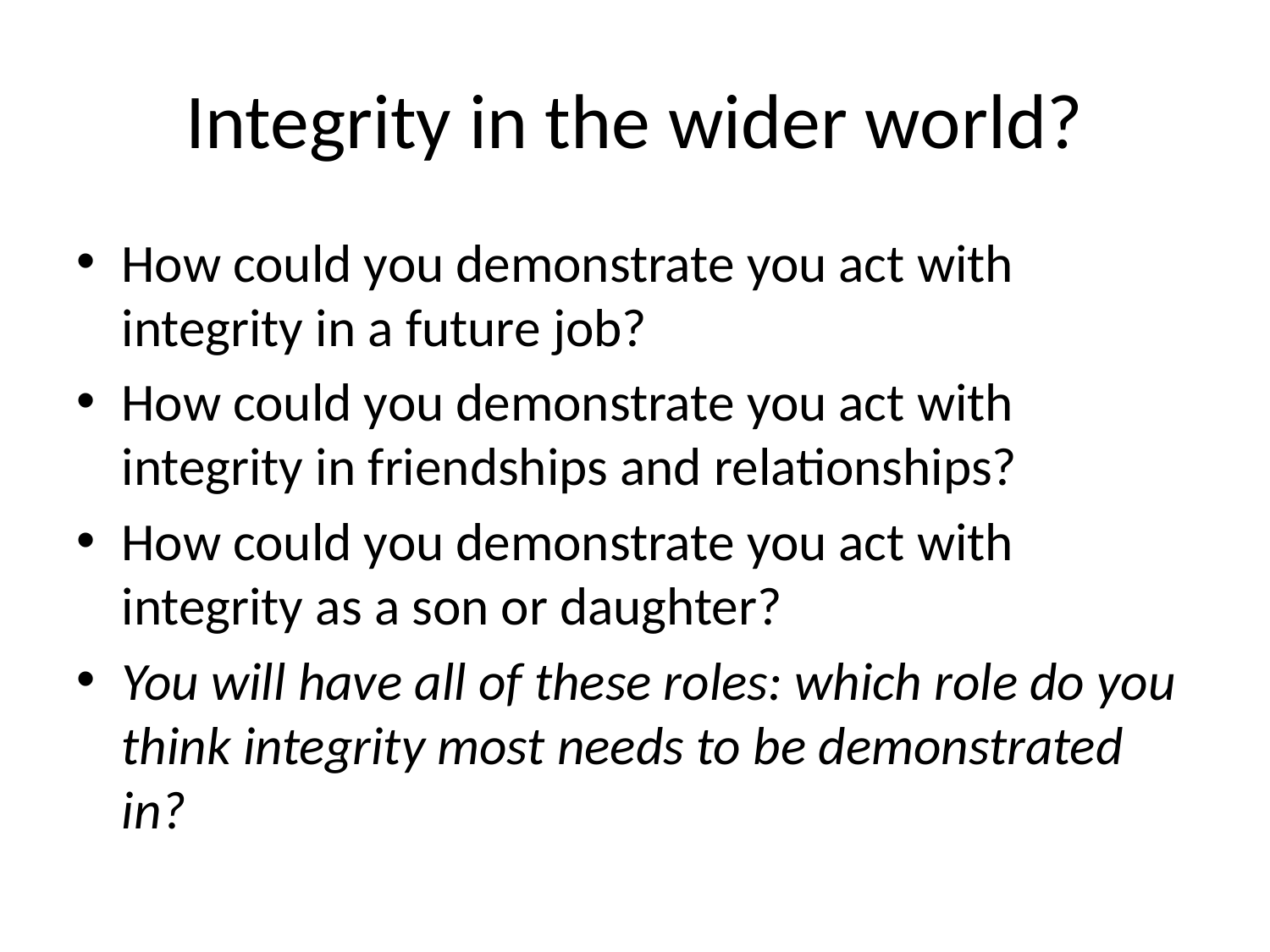

# Integrity in the wider world?
How could you demonstrate you act with integrity in a future job?
How could you demonstrate you act with integrity in friendships and relationships?
How could you demonstrate you act with integrity as a son or daughter?
You will have all of these roles: which role do you think integrity most needs to be demonstrated in?